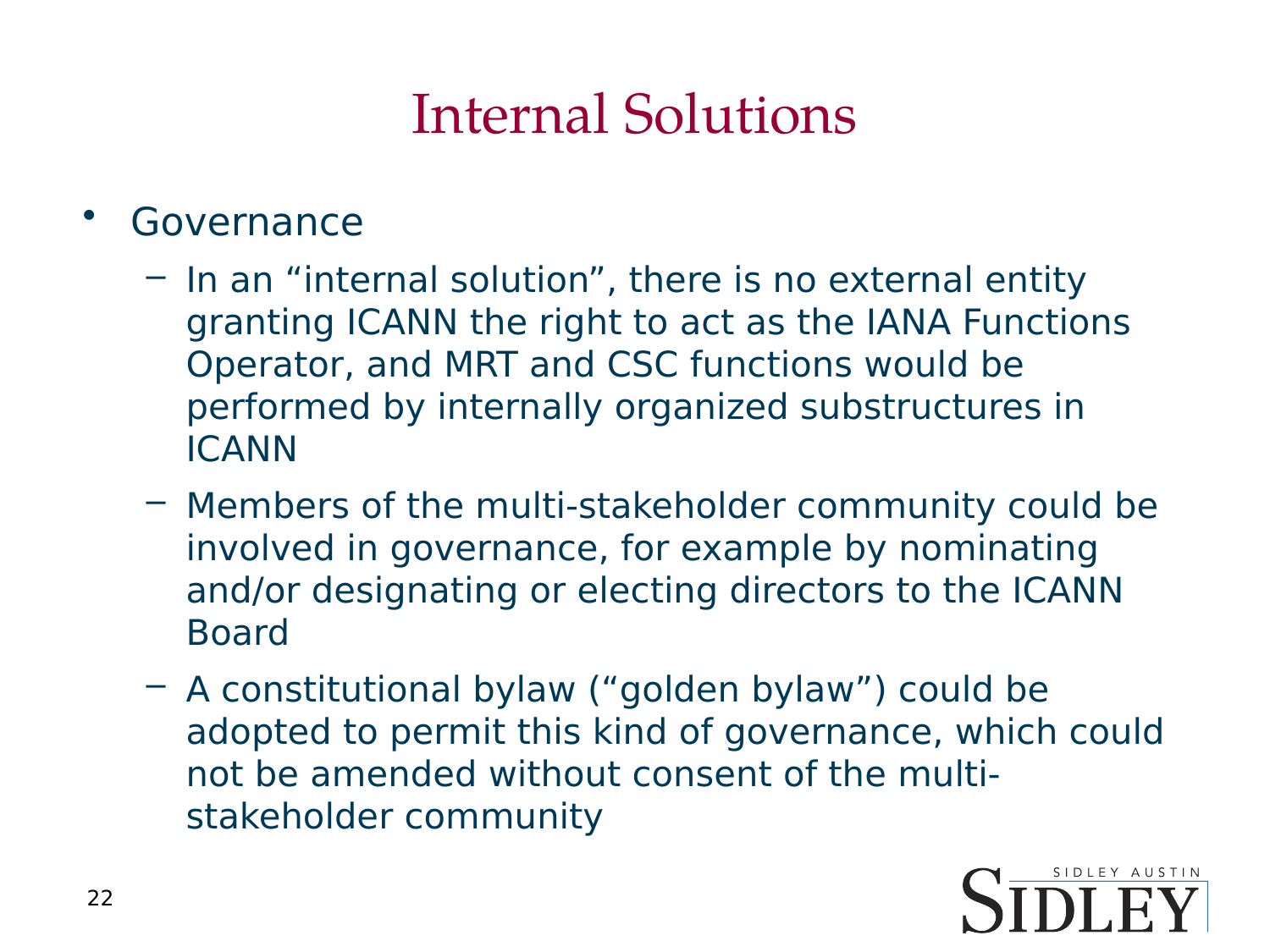

# Internal Solutions
Governance
In an “internal solution”, there is no external entity granting ICANN the right to act as the IANA Functions Operator, and MRT and CSC functions would be performed by internally organized substructures in ICANN
Members of the multi-stakeholder community could be involved in governance, for example by nominating and/or designating or electing directors to the ICANN Board
A constitutional bylaw (“golden bylaw”) could be adopted to permit this kind of governance, which could not be amended without consent of the multi-stakeholder community

22